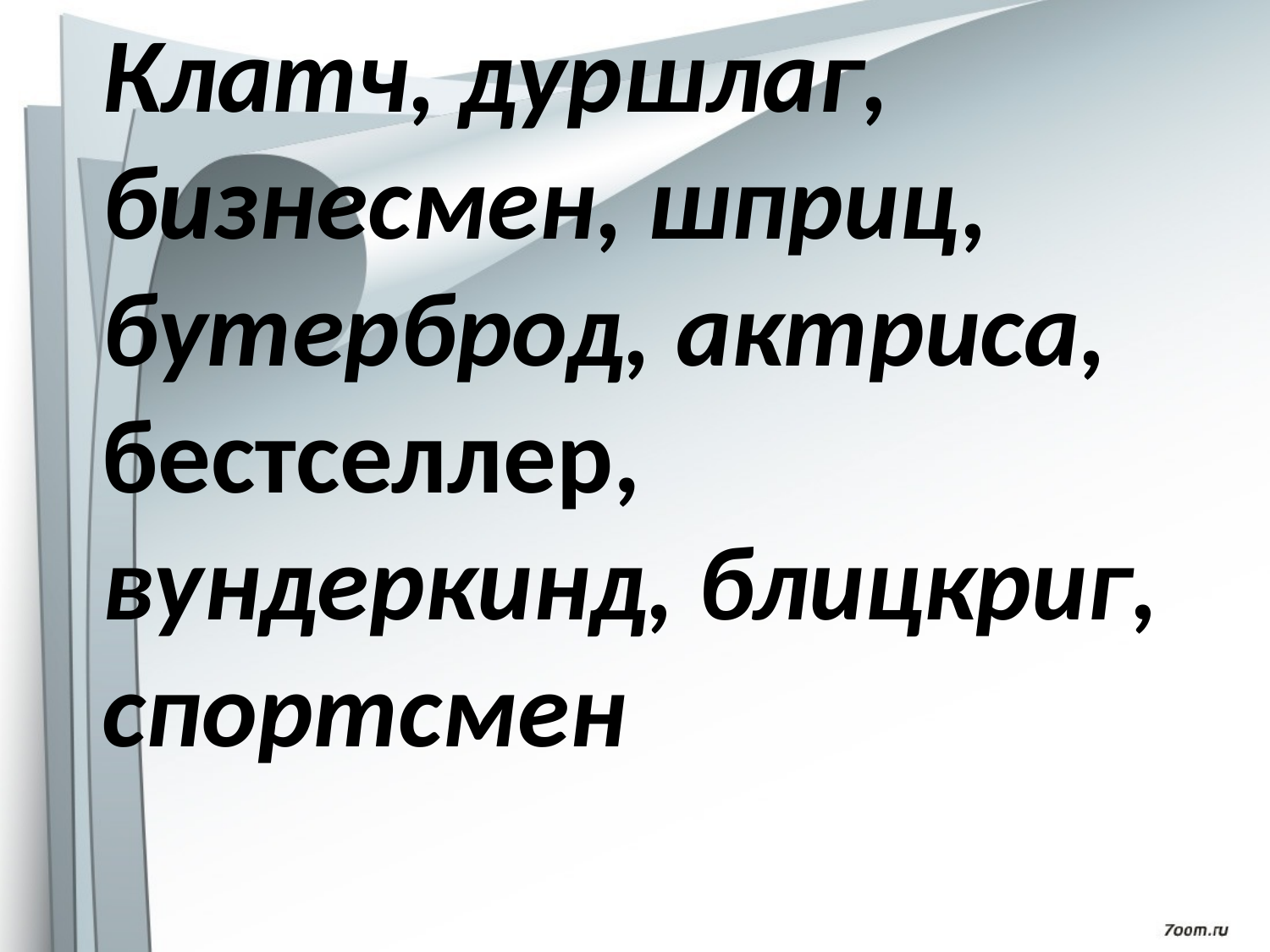

Клатч, дуршлаг, бизнесмен, шприц, бутерброд, актриса,
бестселлер, вундеркинд, блицкриг, спортсмен